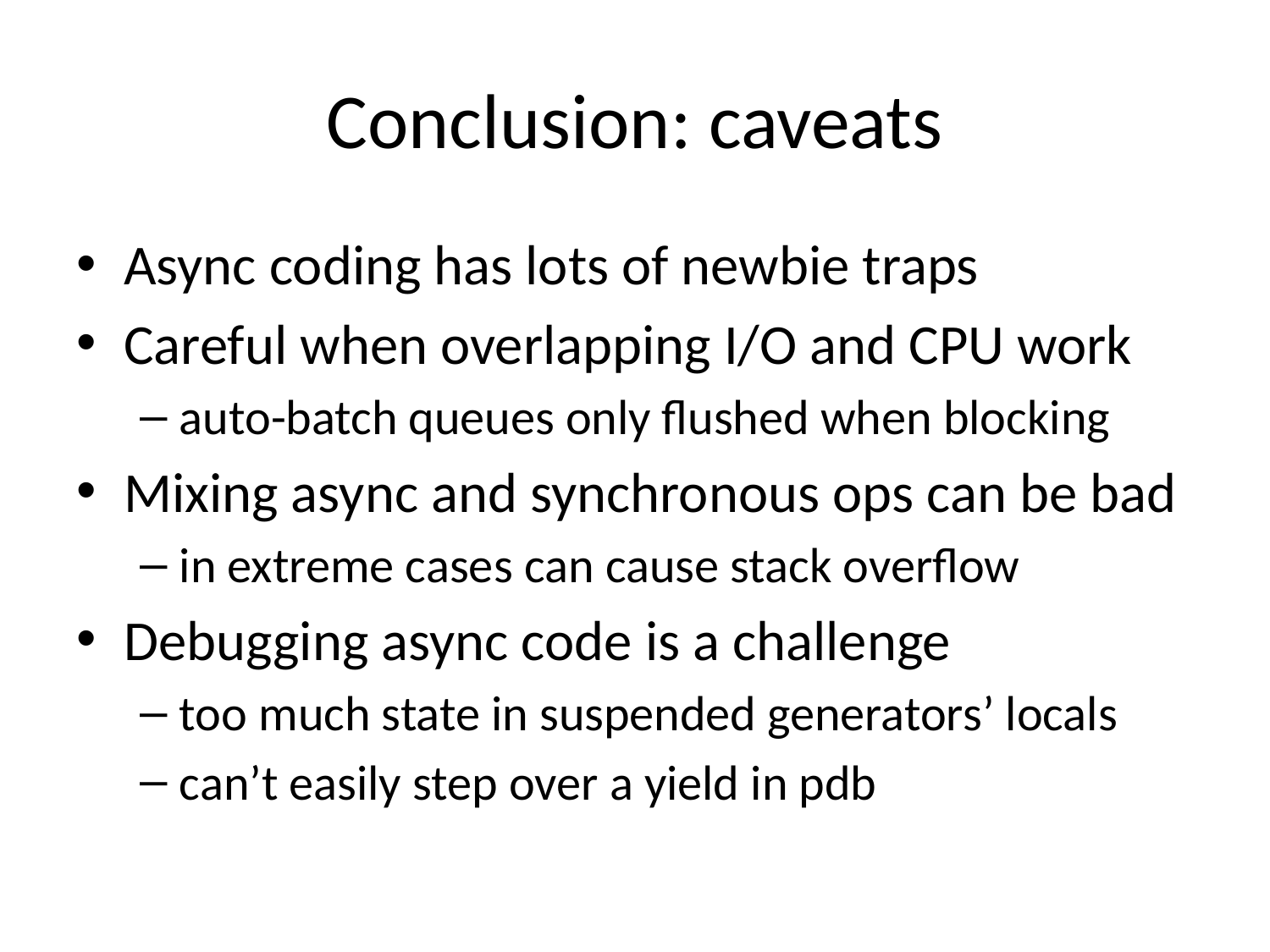

# Conclusion: caveats
Async coding has lots of newbie traps
Careful when overlapping I/O and CPU work
auto-batch queues only flushed when blocking
Mixing async and synchronous ops can be bad
in extreme cases can cause stack overflow
Debugging async code is a challenge
too much state in suspended generators’ locals
can’t easily step over a yield in pdb